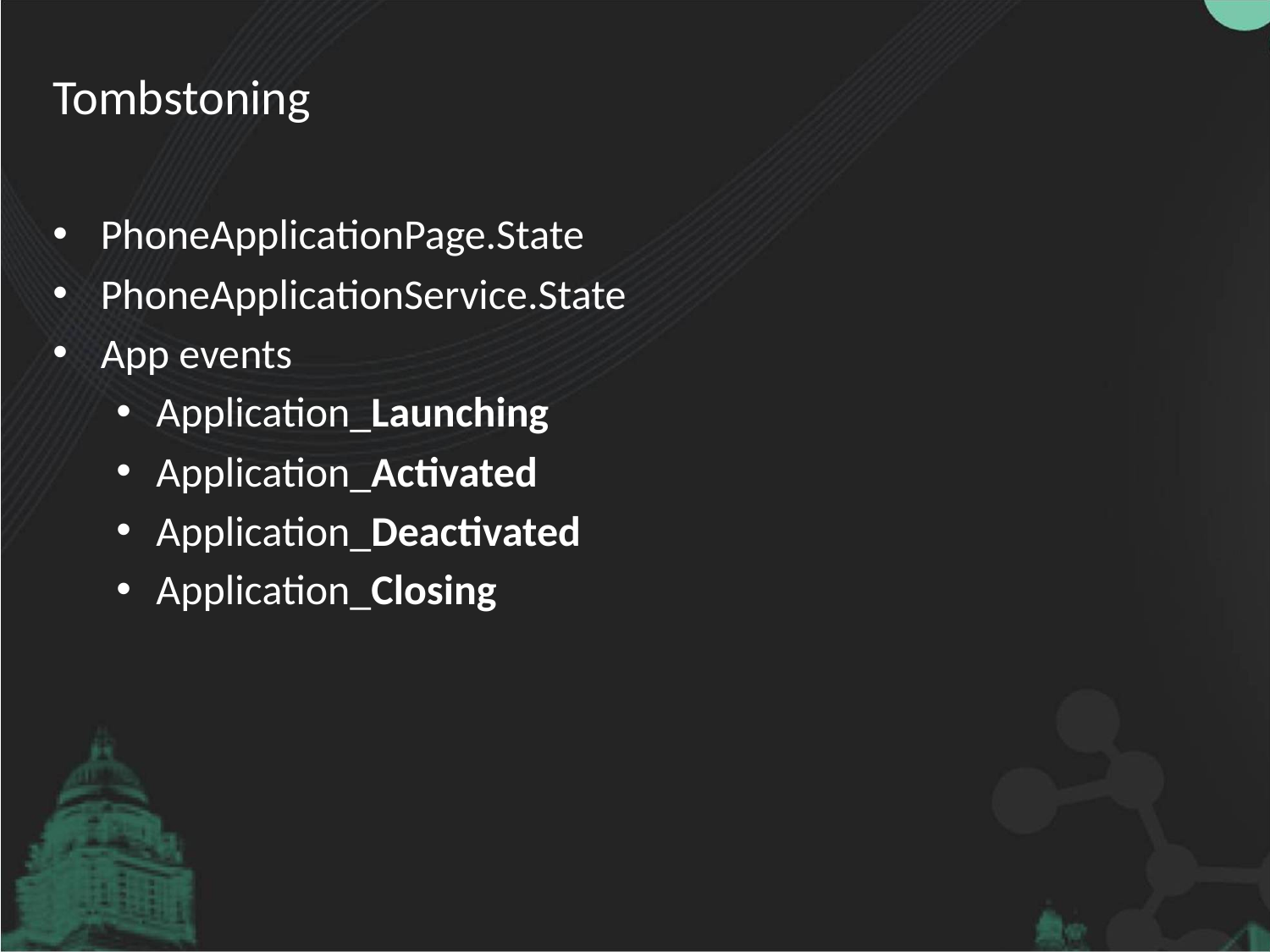

# Tombstoning
PhoneApplicationPage.State
PhoneApplicationService.State
App events
Application_Launching
Application_Activated
Application_Deactivated
Application_Closing